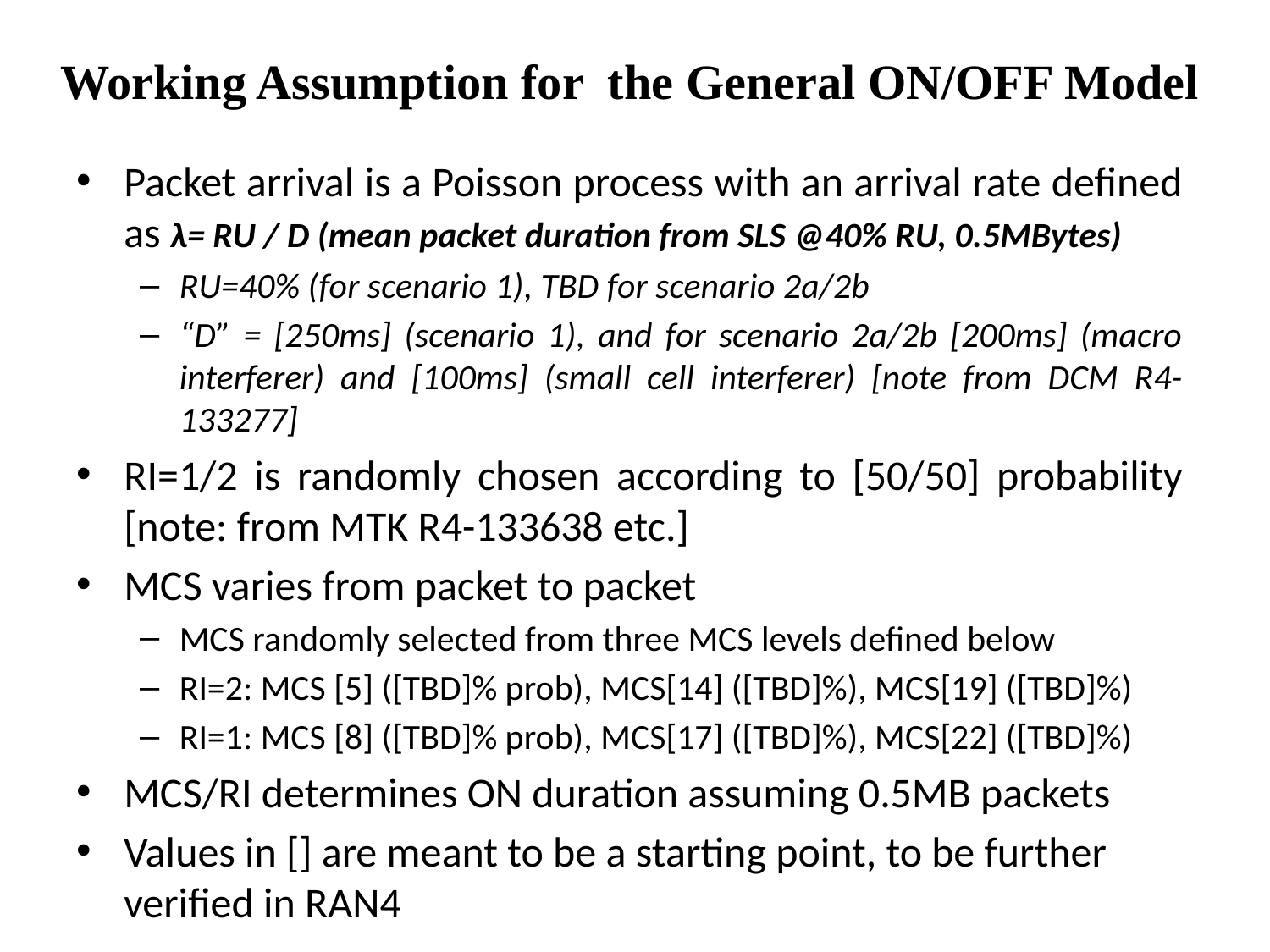

# Working Assumption for  the General ON/OFF Model
Packet arrival is a Poisson process with an arrival rate defined as λ= RU / D (mean packet duration from SLS @40% RU, 0.5MBytes)
RU=40% (for scenario 1), TBD for scenario 2a/2b
“D” = [250ms] (scenario 1), and for scenario 2a/2b [200ms] (macro interferer) and [100ms] (small cell interferer) [note from DCM R4-133277]
RI=1/2 is randomly chosen according to [50/50] probability [note: from MTK R4-133638 etc.]
MCS varies from packet to packet
MCS randomly selected from three MCS levels defined below
RI=2: MCS [5] ([TBD]% prob), MCS[14] ([TBD]%), MCS[19] ([TBD]%)
RI=1: MCS [8] ([TBD]% prob), MCS[17] ([TBD]%), MCS[22] ([TBD]%)
MCS/RI determines ON duration assuming 0.5MB packets
Values in [] are meant to be a starting point, to be further verified in RAN4